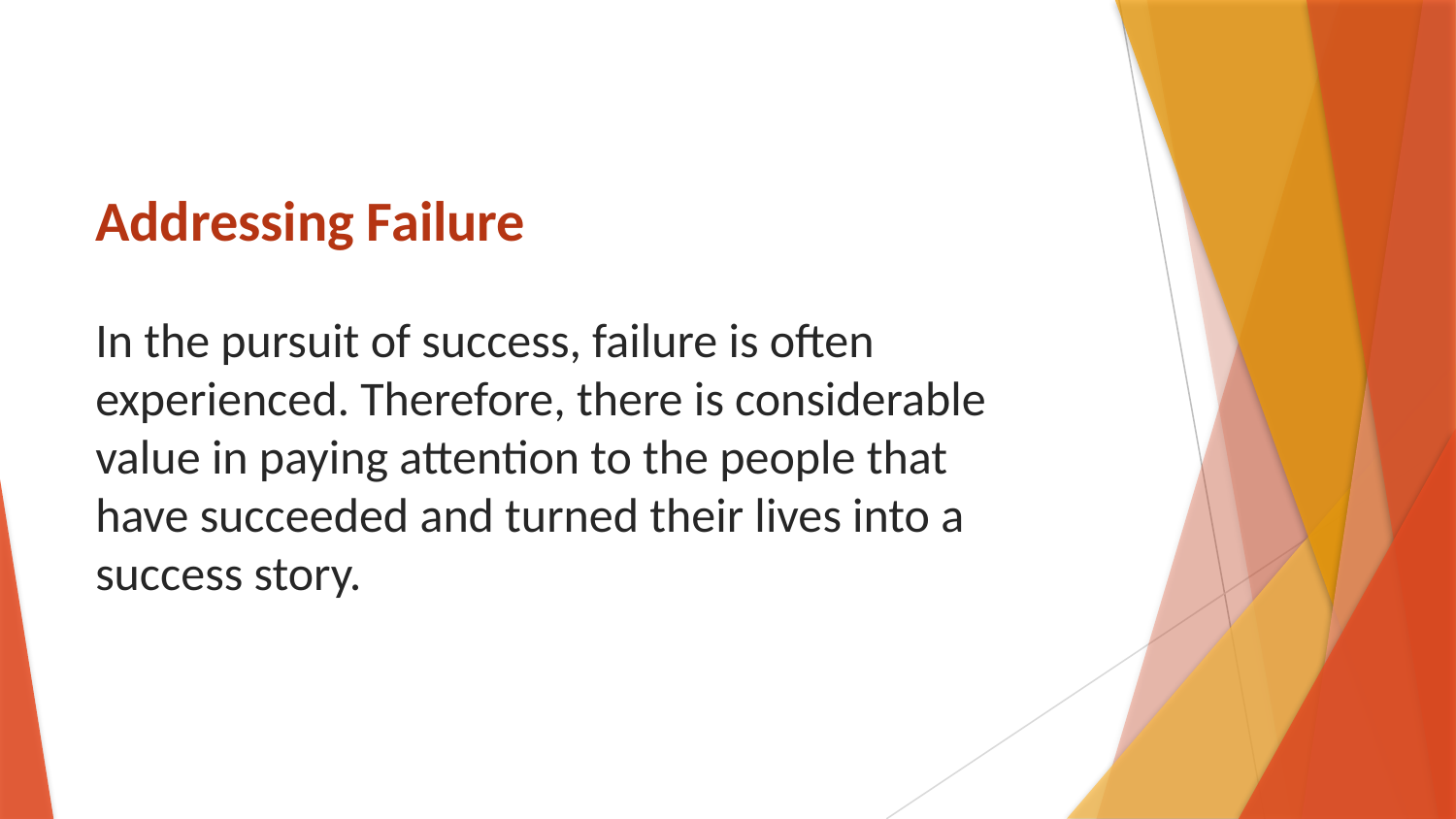

# Addressing Failure
In the pursuit of success, failure is often experienced. Therefore, there is considerable value in paying attention to the people that have succeeded and turned their lives into a success story.